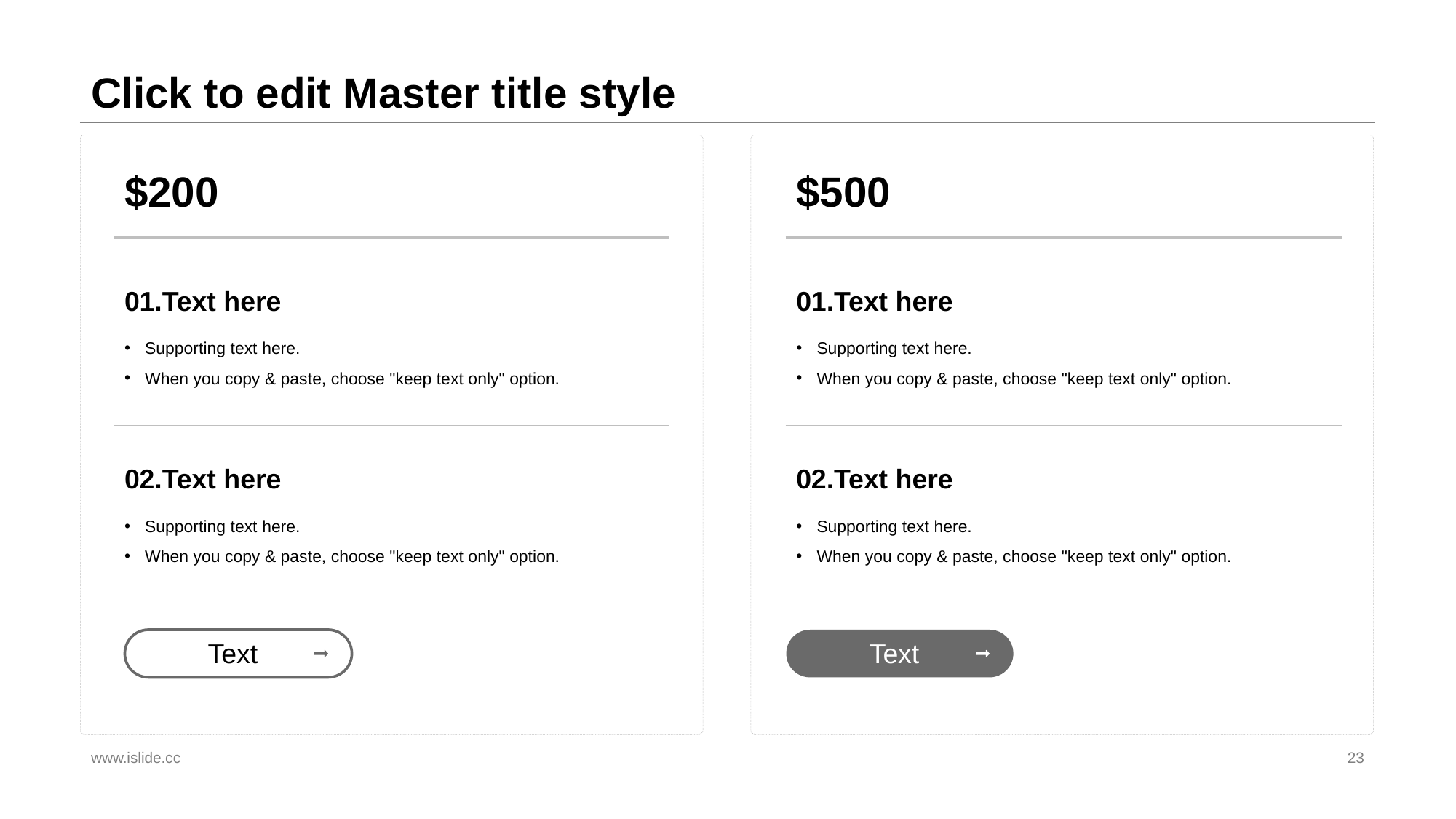

# Click to edit Master title style

$200
$500

01.Text here
01.Text here
Supporting text here.
When you copy & paste, choose "keep text only" option.
Supporting text here.
When you copy & paste, choose "keep text only" option.

02.Text here
02.Text here
Supporting text here.
When you copy & paste, choose "keep text only" option.
Supporting text here.
When you copy & paste, choose "keep text only" option.
Text

Text

www.islide.cc
23